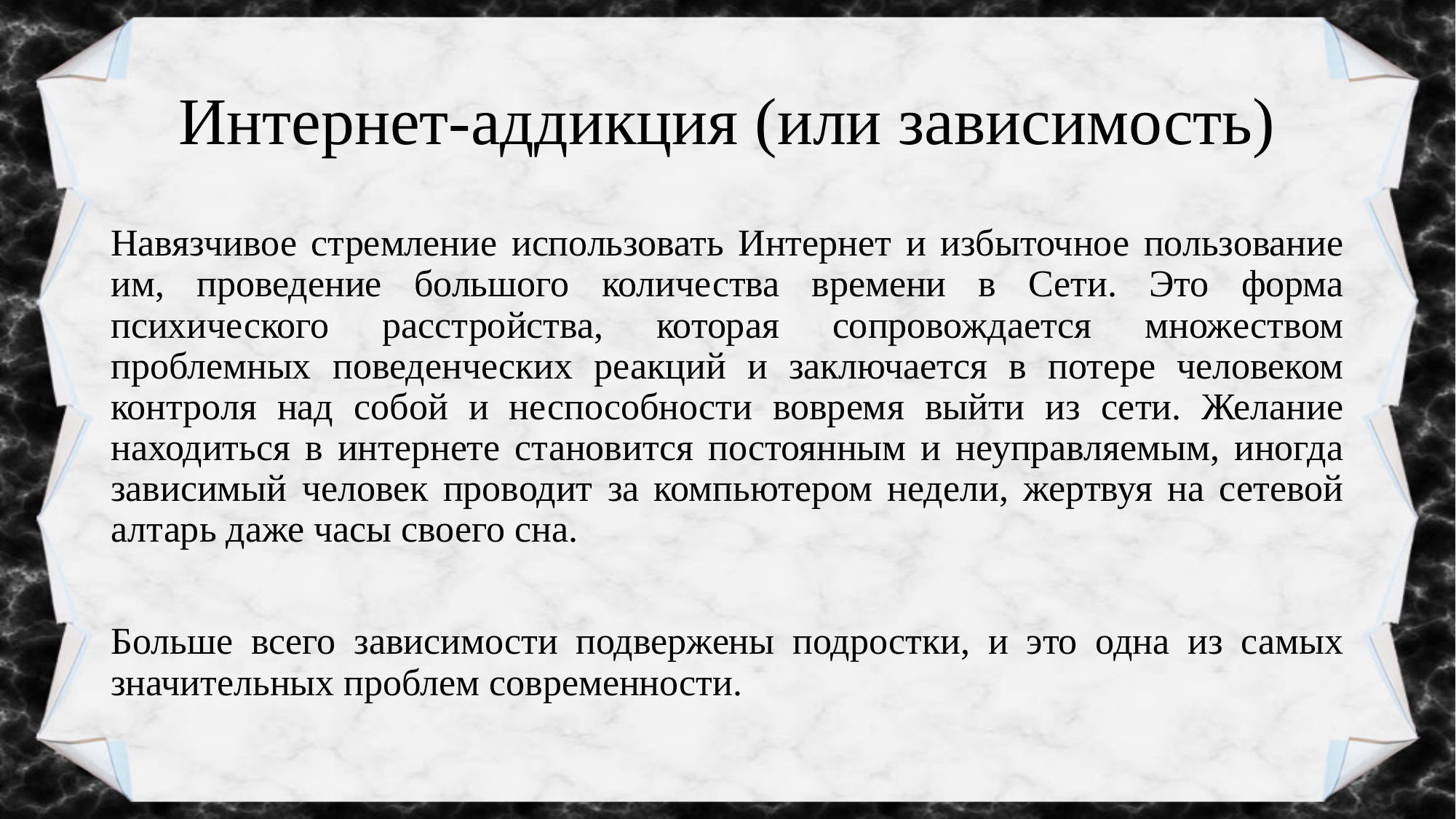

# Интернет-аддикция (или зависимость)
Навязчивое стремление использовать Интернет и избыточное пользование им, проведение большого количества времени в Сети. Это форма психического расстройства, которая сопровождается множеством проблемных поведенческих реакций и заключается в потере человеком контроля над собой и неспособности вовремя выйти из сети. Желание находиться в интернете становится постоянным и неуправляемым, иногда зависимый человек проводит за компьютером недели, жертвуя на сетевой алтарь даже часы своего сна.

Больше всего зависимости подвержены подростки, и это одна из самых значительных проблем современности.